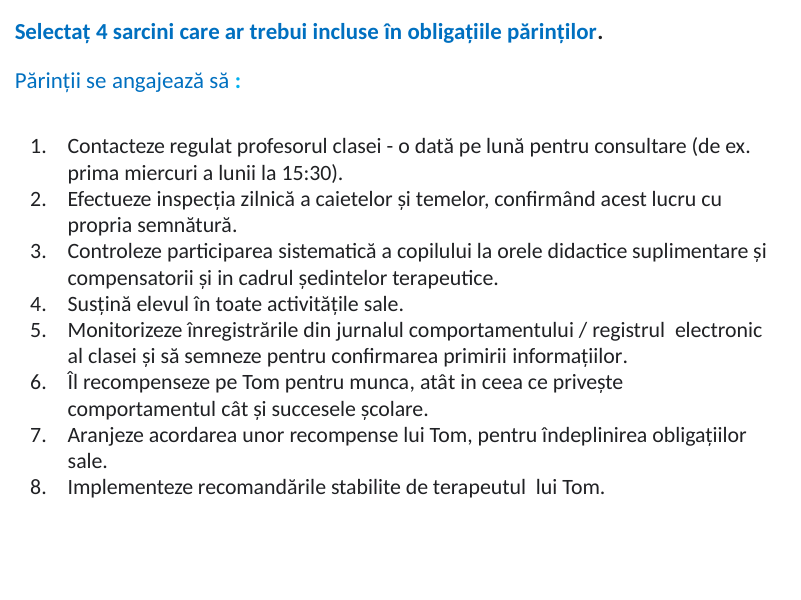

Selectaț 4 sarcini care ar trebui incluse în obligațiile părinților.
Părinții se angajează să :
Contacteze regulat profesorul clasei - o dată pe lună pentru consultare (de ex. prima miercuri a lunii la 15:30).
Efectueze inspecția zilnică a caietelor și temelor, confirmând acest lucru cu propria semnătură.
Controleze participarea sistematică a copilului la orele didactice suplimentare și compensatorii și in cadrul ședintelor terapeutice.
Susțină elevul în toate activitățile sale.
Monitorizeze înregistrările din jurnalul comportamentului / registrul  electronic al clasei și să semneze pentru confirmarea primirii informațiilor.
Îl recompenseze pe Tom pentru munca, atât in ceea ce privește comportamentul cât și succesele școlare.
Aranjeze acordarea unor recompense lui Tom, pentru îndeplinirea obligațiilor sale.
Implementeze recomandările stabilite de terapeutul  lui Tom.